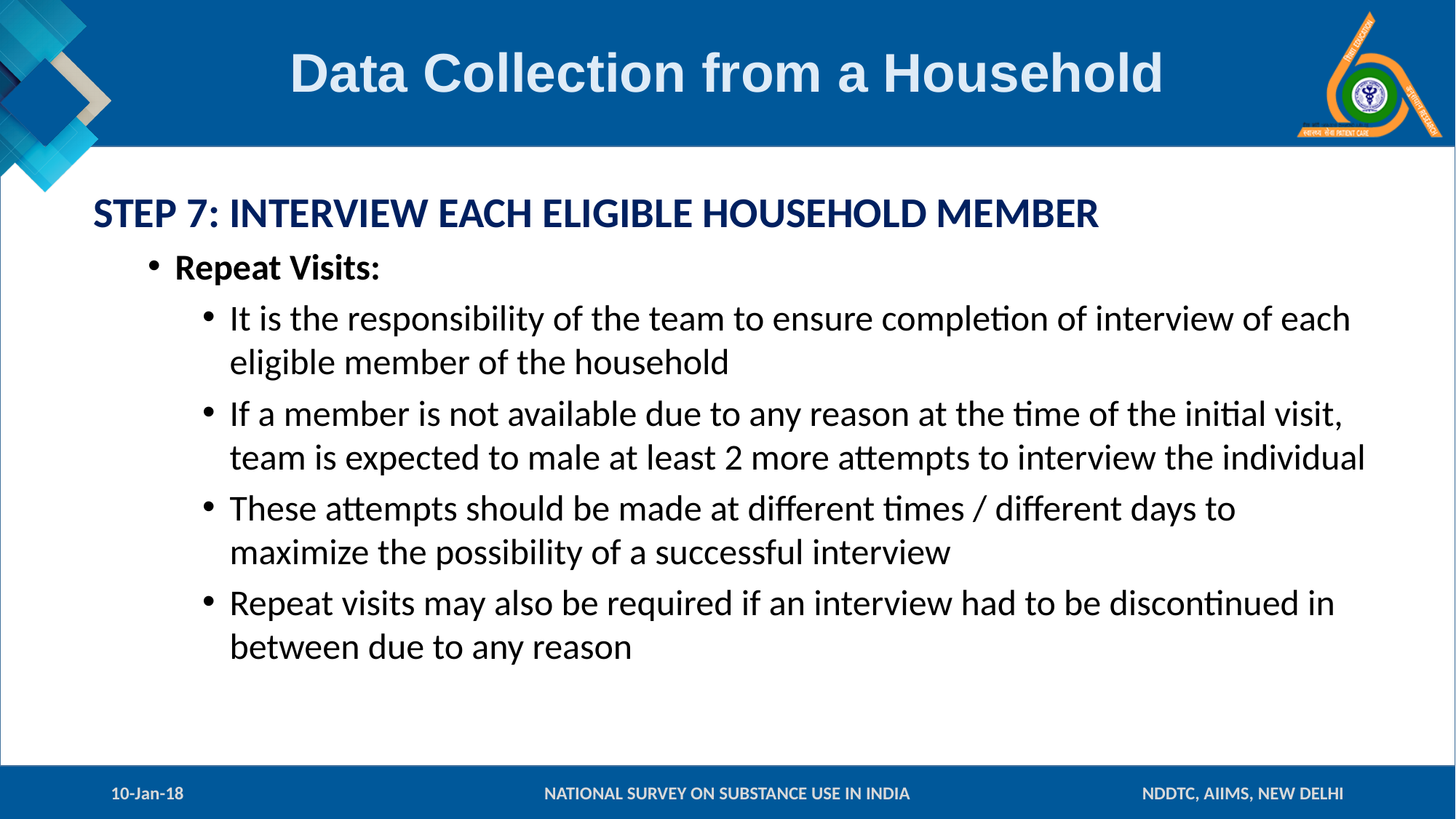

# Data Collection from a Household
STEP 7: INTERVIEW EACH ELIGIBLE HOUSEHOLD MEMBER
Repeat Visits:
It is the responsibility of the team to ensure completion of interview of each eligible member of the household
If a member is not available due to any reason at the time of the initial visit, team is expected to male at least 2 more attempts to interview the individual
These attempts should be made at different times / different days to maximize the possibility of a successful interview
Repeat visits may also be required if an interview had to be discontinued in between due to any reason
10-Jan-18
NATIONAL SURVEY ON SUBSTANCE USE IN INDIA
NDDTC, AIIMS, NEW DELHI